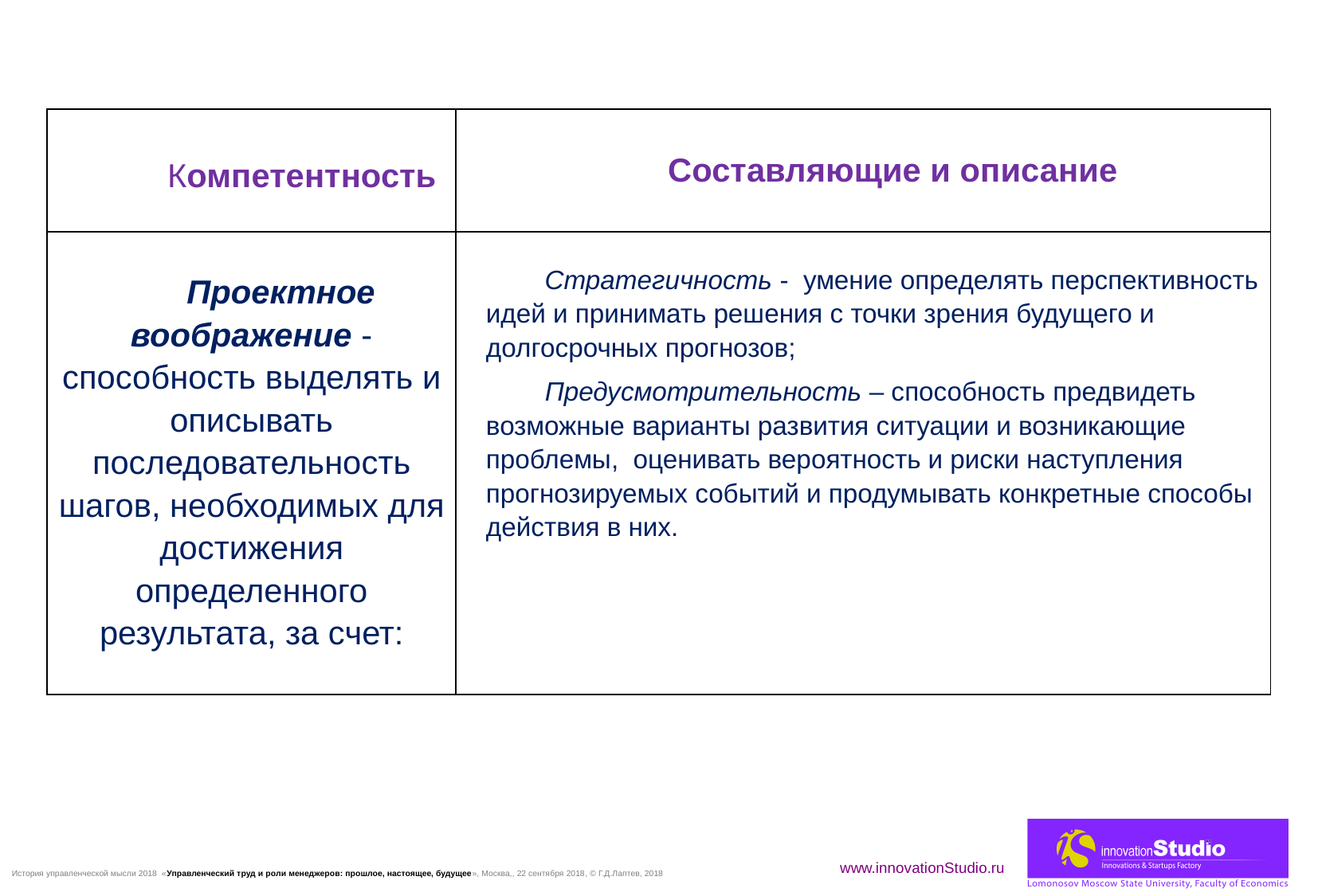

| Компетентность | Составляющие и описание |
| --- | --- |
| Проектное воображение - способность выделять и описывать последовательность шагов, необходимых для достижения определенного результата, за счет: | Стратегичность - умение определять перспективность идей и принимать решения с точки зрения будущего и долгосрочных прогнозов; Предусмотрительность – способность предвидеть возможные варианты развития ситуации и возникающие проблемы, оценивать вероятность и риски наступления прогнозируемых событий и продумывать конкретные способы действия в них. |